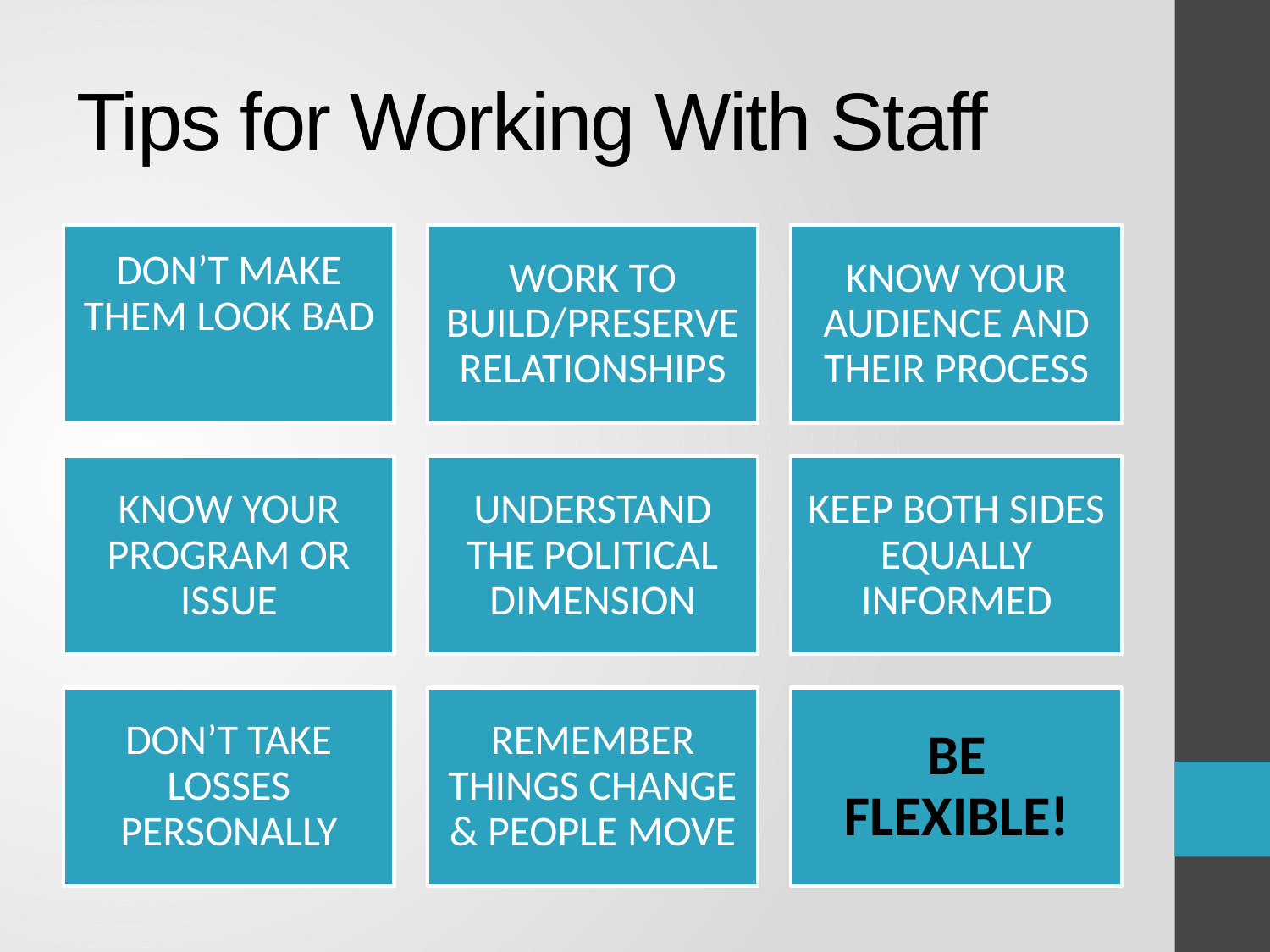

# Tips for Working With Staff
DON’T MAKE THEM LOOK BAD

WORK TO BUILD/PRESERVE RELATIONSHIPS
KNOW YOUR AUDIENCE AND THEIR PROCESS
KNOW YOUR PROGRAM OR ISSUE
UNDERSTAND THE POLITICAL DIMENSION
KEEP BOTH SIDES EQUALLY INFORMED
DON’T TAKE LOSSES PERSONALLY
REMEMBER THINGS CHANGE & PEOPLE MOVE
BE FLEXIBLE!